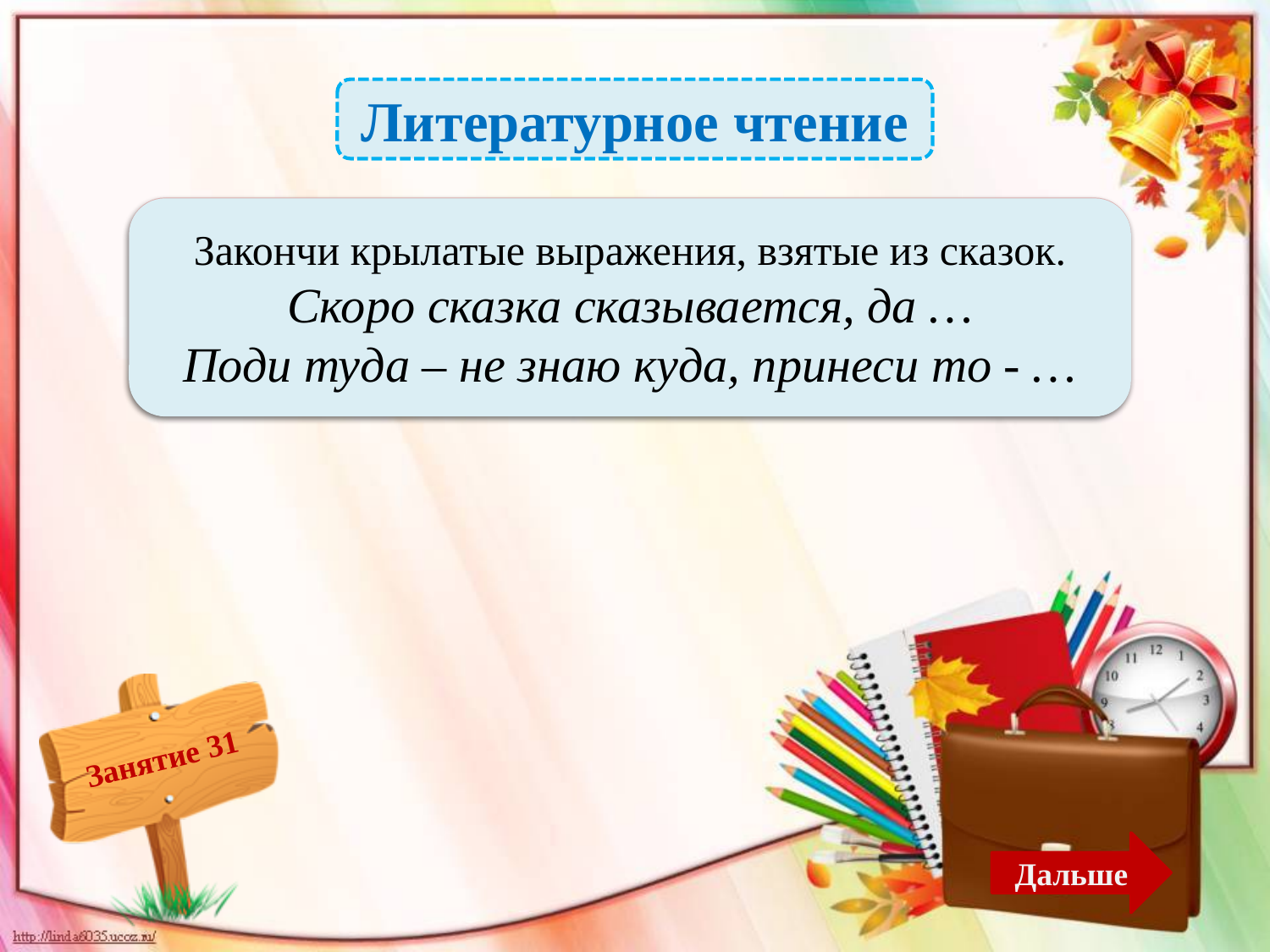

Литературное чтение
 … не скоро дело делается.
… не знаю что. – 2б.
Закончи крылатые выражения, взятые из сказок.
Скоро сказка сказывается, да …
Поди туда – не знаю куда, принеси то - …

Дальше